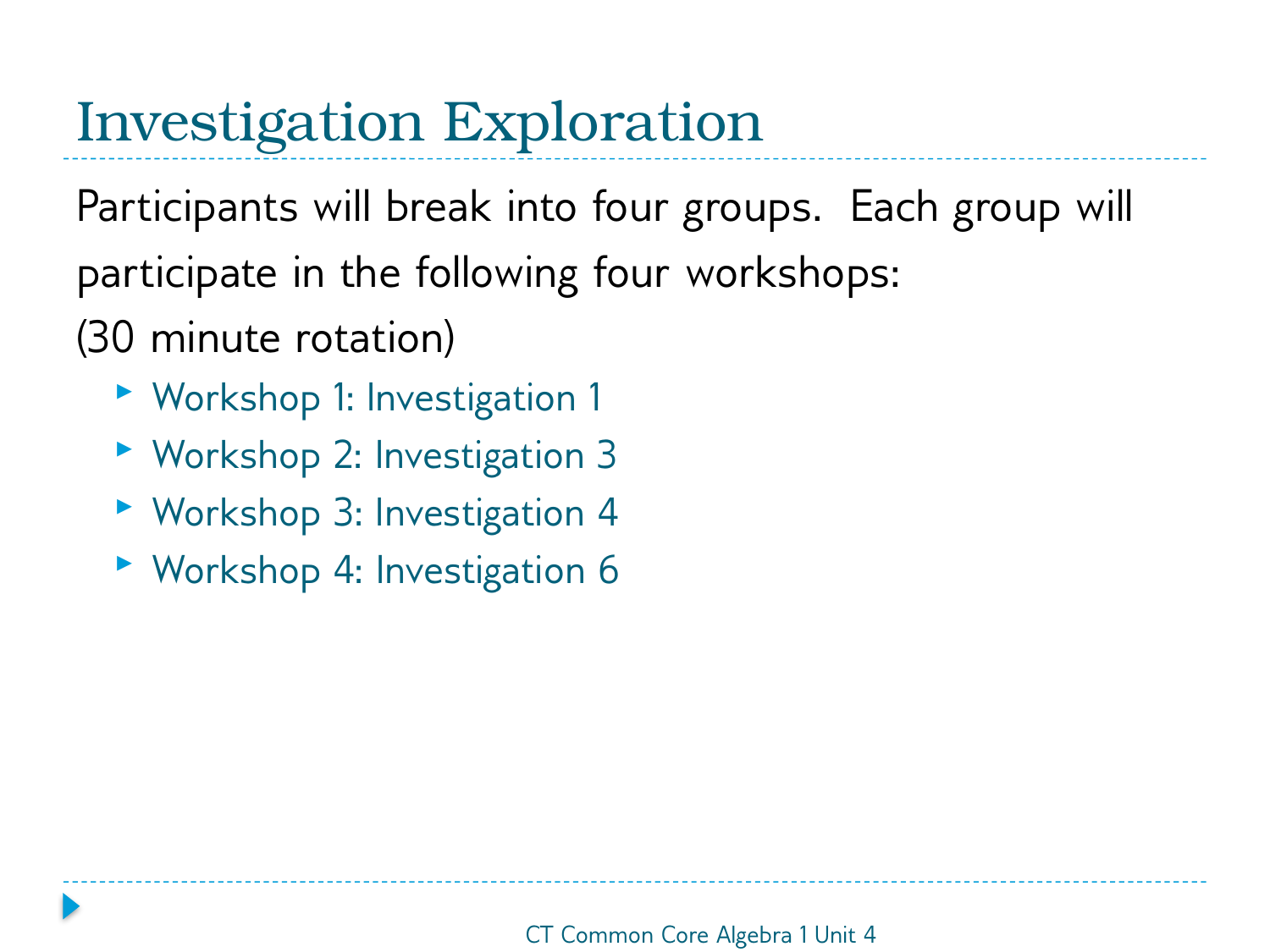

# Investigation Exploration
Participants will break into four groups.  Each group will
participate in the following four workshops:
(30 minute rotation)
Workshop 1: Investigation 1
Workshop 2: Investigation 3
Workshop 3: Investigation 4
Workshop 4: Investigation 6
CT Common Core Algebra 1 Unit 4